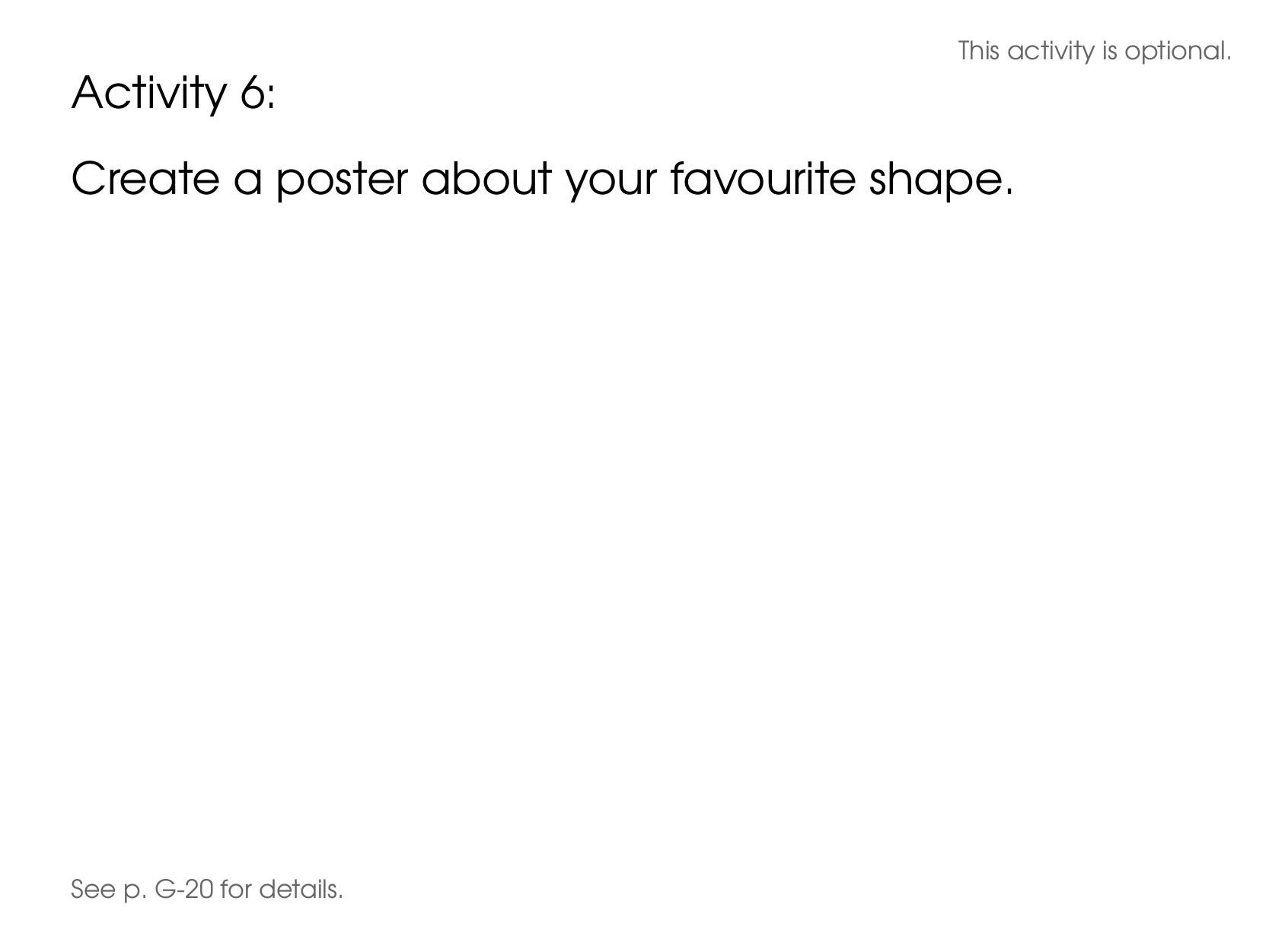

This activity is optional.
Activity 6:
Create a poster about your favourite shape.
See p. G-20 for details.